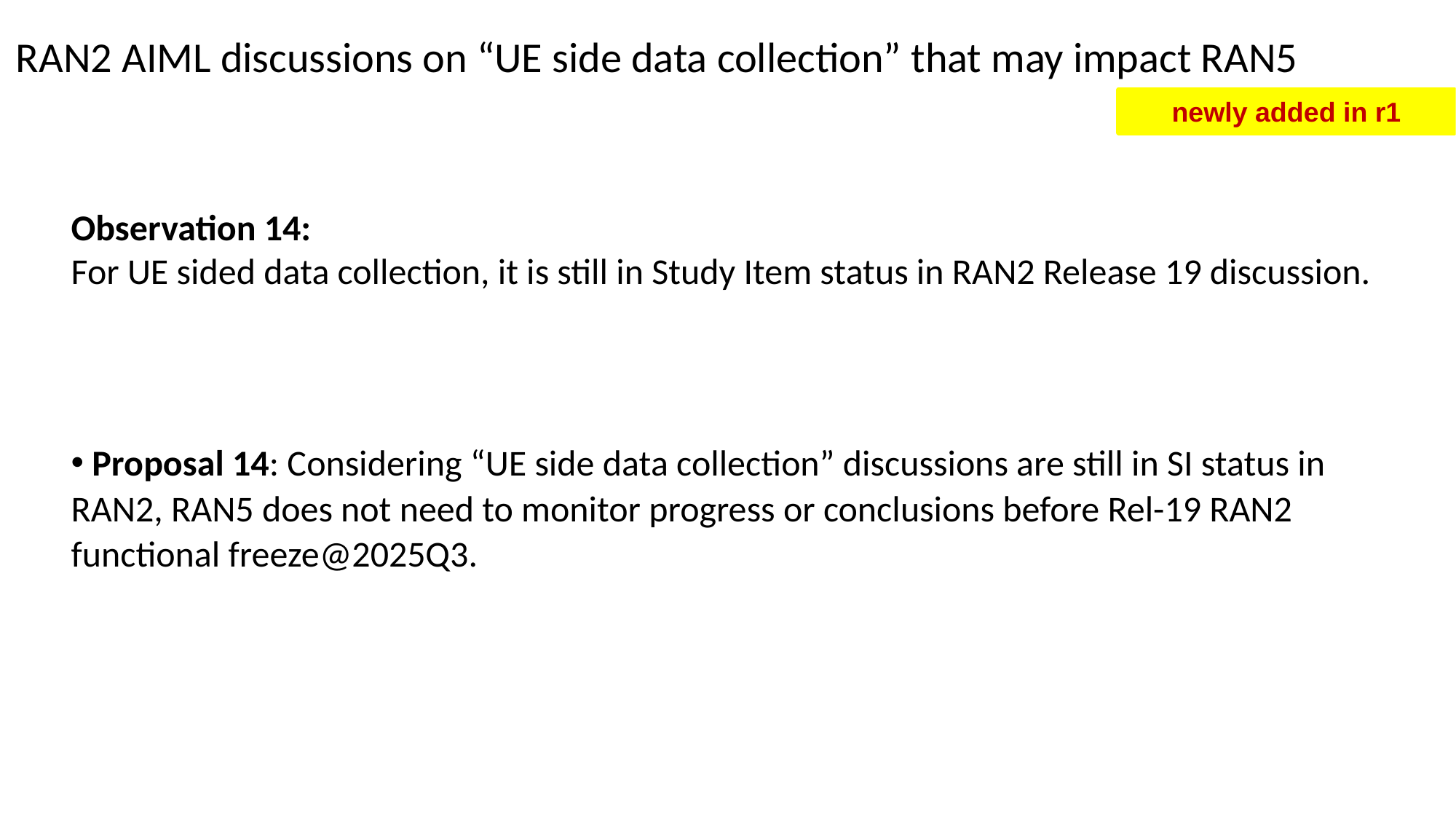

# RAN2 AIML discussions on “UE side data collection” that may impact RAN5
newly added in r1
Observation 14:
For UE sided data collection, it is still in Study Item status in RAN2 Release 19 discussion.
 Proposal 14: Considering “UE side data collection” discussions are still in SI status in RAN2, RAN5 does not need to monitor progress or conclusions before Rel-19 RAN2 functional freeze@2025Q3.